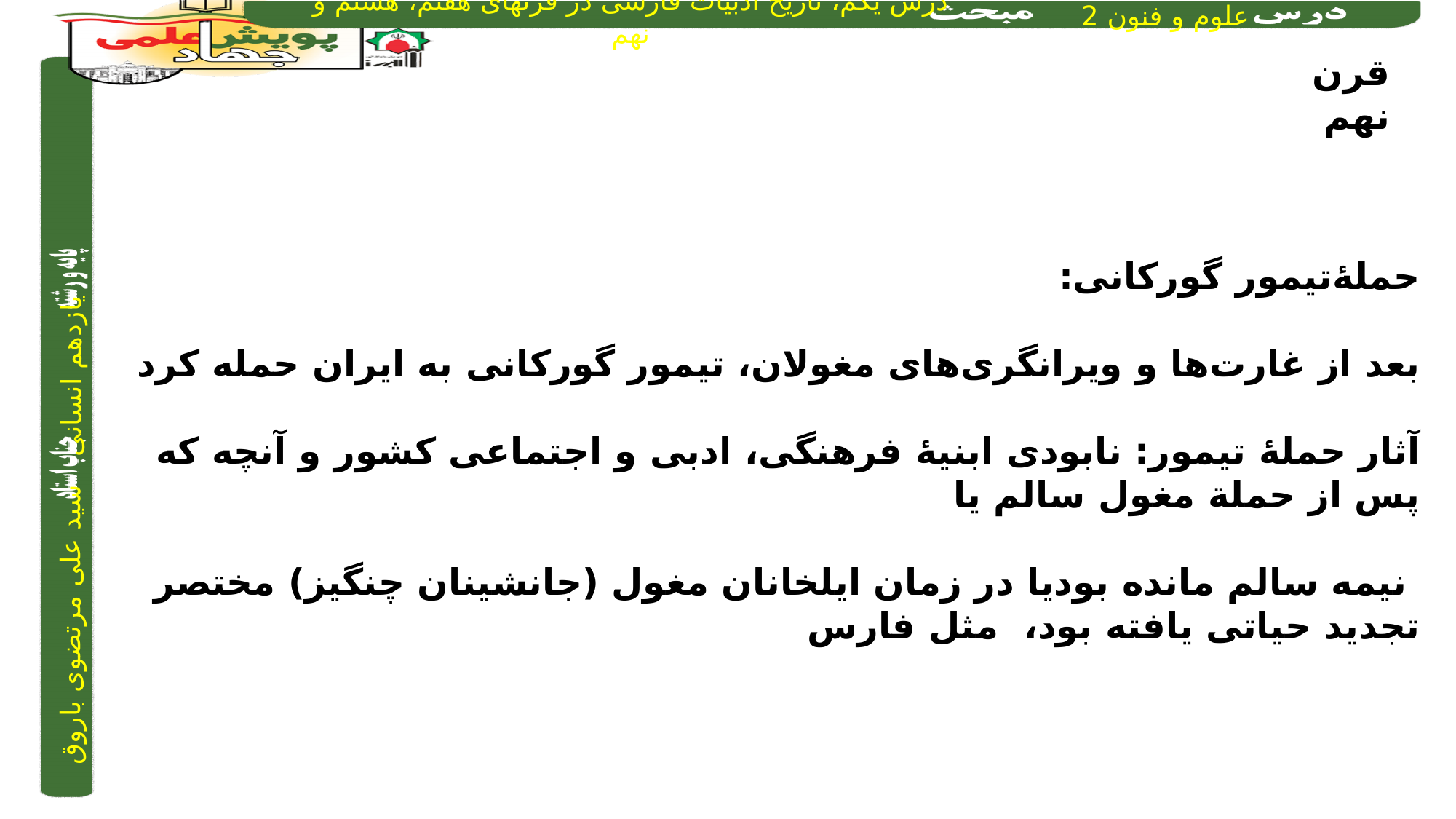

قرن نهم
حملۀتیمور گورکانی:

بعد از غارت‌ها و ویرانگری‌های مغولان، تیمور گورکانی به ایران حمله کرد

آثار حملۀ تیمور: نابودی ابنیۀ فرهنگی، ادبی و اجتماعی کشور و آنچه که پس از حملة مغول سالم یا

 نیمه سالم مانده بودیا در زمان ایلخانان مغول (جانشینان چنگیز) مختصر تجدید حیاتی یافته بود،  مثل فارس